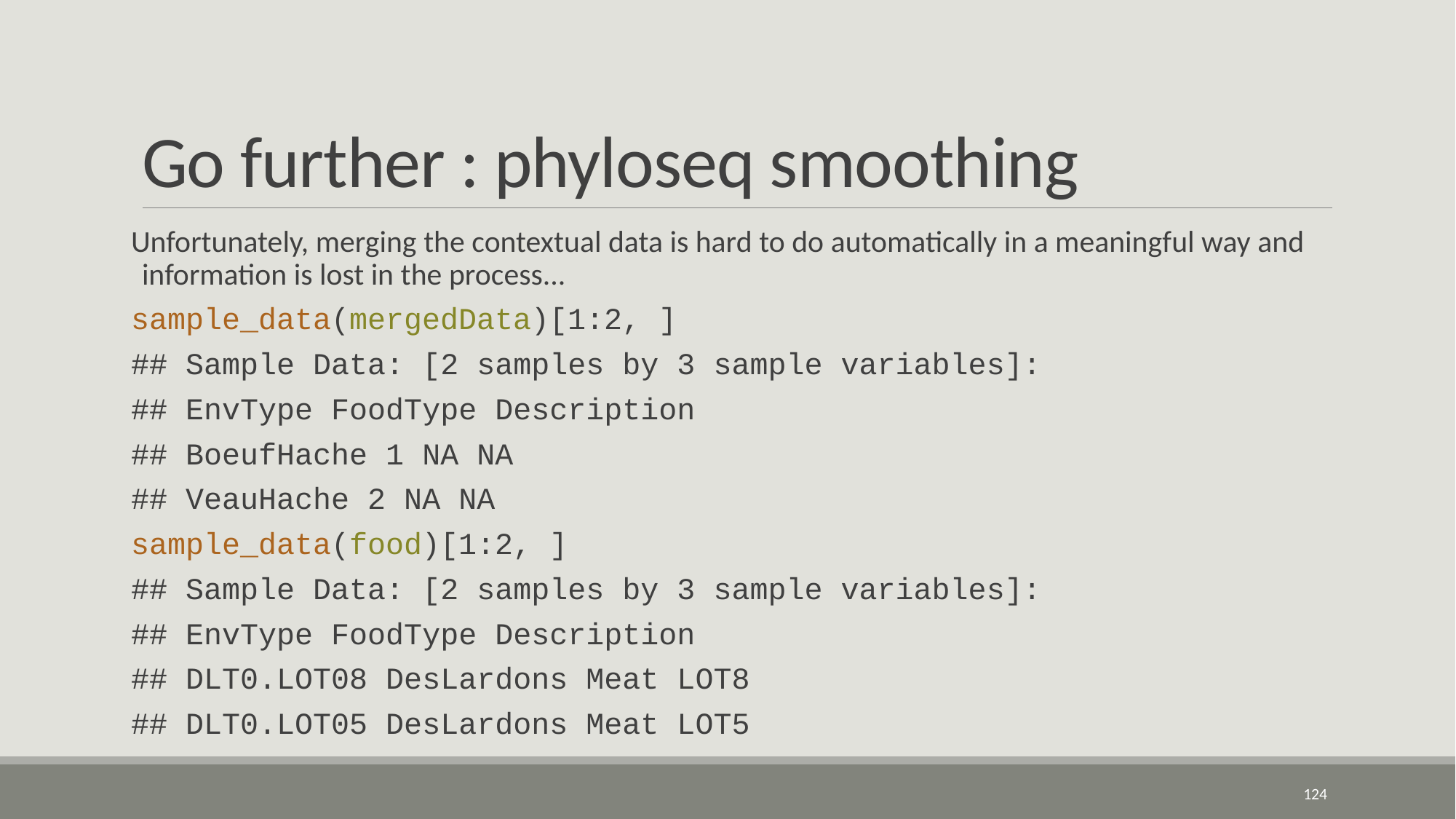

# Go further : phyloseq smoothing
Unfortunately, merging the contextual data is hard to do automatically in a meaningful way and information is lost in the process...
sample_data(mergedData)[1:2, ]
## Sample Data: [2 samples by 3 sample variables]:
## EnvType FoodType Description
## BoeufHache 1 NA NA
## VeauHache 2 NA NA
sample_data(food)[1:2, ]
## Sample Data: [2 samples by 3 sample variables]:
## EnvType FoodType Description
## DLT0.LOT08 DesLardons Meat LOT8
## DLT0.LOT05 DesLardons Meat LOT5
124